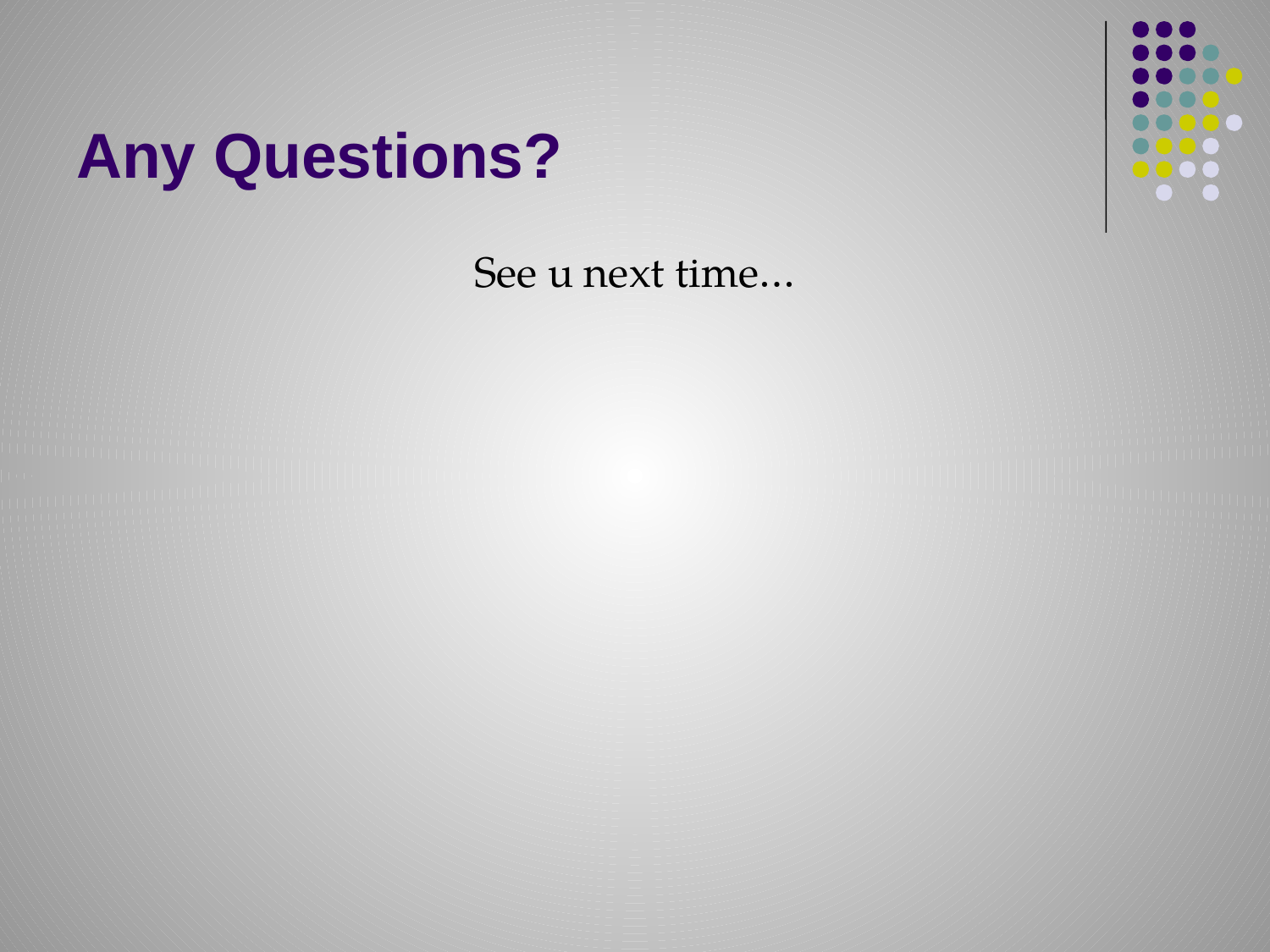

# Any Questions?
See u next time…